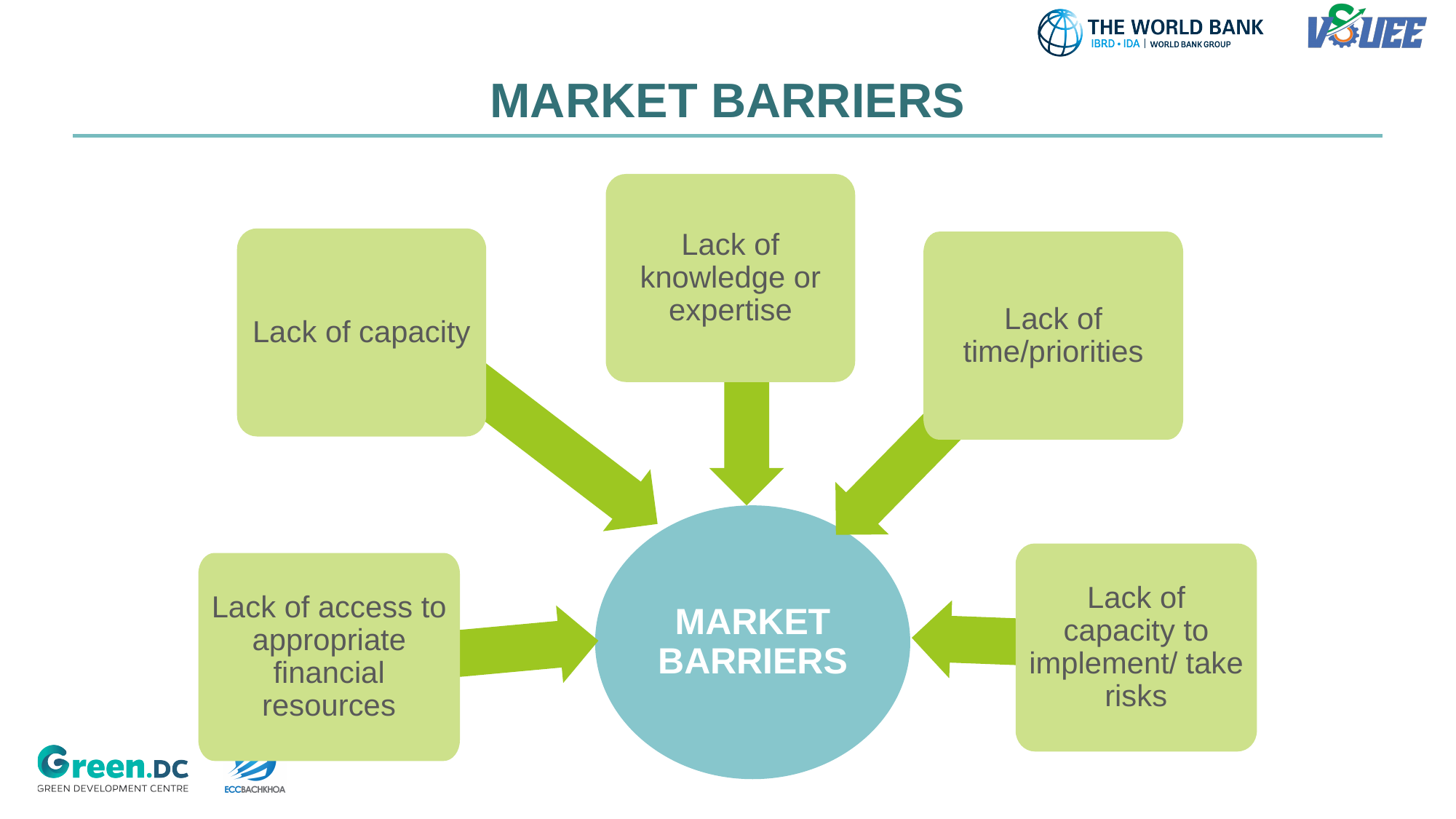

MARKET BARRIERS
Lack of knowledge or expertise
Lack of capacity
Lack of time/priorities

MARKET BARRIERS
Lack of capacity to implement/ take risks
Lack of access to appropriate financial resources